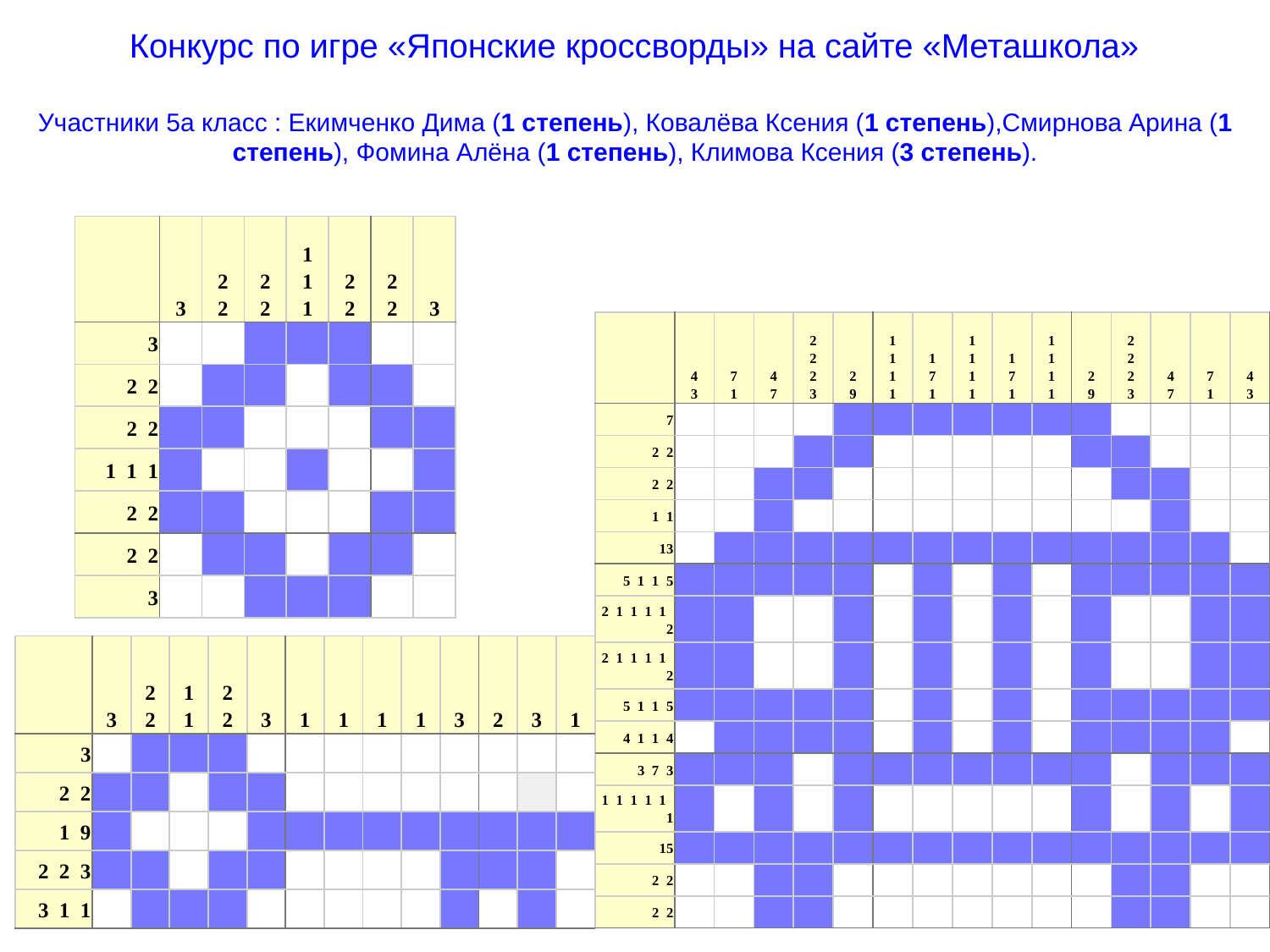

# Конкурс по игре «Японские кроссворды» на сайте «Меташкола» Участники 5а класс : Екимченко Дима (1 степень), Ковалёва Ксения (1 степень),Смирнова Арина (1 степень), Фомина Алёна (1 степень), Климова Ксения (3 степень).
|  | 3 | 2 2 | 2 2 | 1 1 1 | 2 2 | 2 2 | 3 |
| --- | --- | --- | --- | --- | --- | --- | --- |
| 3 |  |  |  |  |  |  |  |
| 2  2 |  |  |  |  |  |  |  |
| 2  2 |  |  |  |  |  |  |  |
| 1  1  1 |  |  |  |  |  |  |  |
| 2  2 |  |  |  |  |  |  |  |
| 2  2 |  |  |  |  |  |  |  |
| 3 |  |  |  |  |  |  |  |

|  | 4 3 | 7 1 | 4 7 | 2 2 2 3 | 2 9 | 1 1 1 1 | 1 7 1 | 1 1 1 1 | 1 7 1 | 1 1 1 1 | 2 9 | 2 2 2 3 | 4 7 | 7 1 | 4 3 |
| --- | --- | --- | --- | --- | --- | --- | --- | --- | --- | --- | --- | --- | --- | --- | --- |
| 7 |  |  |  |  |  |  |  |  |  |  |  |  |  |  |  |
| 2  2 |  |  |  |  |  |  |  |  |  |  |  |  |  |  |  |
| 2  2 |  |  |  |  |  |  |  |  |  |  |  |  |  |  |  |
| 1  1 |  |  |  |  |  |  |  |  |  |  |  |  |  |  |  |
| 13 |  |  |  |  |  |  |  |  |  |  |  |  |  |  |  |
| 5  1  1  5 |  |  |  |  |  |  |  |  |  |  |  |  |  |  |  |
| 2  1  1  1  1  2 |  |  |  |  |  |  |  |  |  |  |  |  |  |  |  |
| 2  1  1  1  1  2 |  |  |  |  |  |  |  |  |  |  |  |  |  |  |  |
| 5  1  1  5 |  |  |  |  |  |  |  |  |  |  |  |  |  |  |  |
| 4  1  1  4 |  |  |  |  |  |  |  |  |  |  |  |  |  |  |  |
| 3  7  3 |  |  |  |  |  |  |  |  |  |  |  |  |  |  |  |
| 1  1  1  1  1  1 |  |  |  |  |  |  |  |  |  |  |  |  |  |  |  |
| 15 |  |  |  |  |  |  |  |  |  |  |  |  |  |  |  |
| 2  2 |  |  |  |  |  |  |  |  |  |  |  |  |  |  |  |
| 2  2 |  |  |  |  |  |  |  |  |  |  |  |  |  |  |  |

|  | 3 | 2 2 | 1 1 | 2 2 | 3 | 1 | 1 | 1 | 1 | 3 | 2 | 3 | 1 |
| --- | --- | --- | --- | --- | --- | --- | --- | --- | --- | --- | --- | --- | --- |
| 3 |  |  |  |  |  |  |  |  |  |  |  |  |  |
| 2  2 |  |  |  |  |  |  |  |  |  |  |  |  |  |
| 1  9 |  |  |  |  |  |  |  |  |  |  |  |  |  |
| 2  2  3 |  |  |  |  |  |  |  |  |  |  |  |  |  |
| 3  1  1 |  |  |  |  |  |  |  |  |  |  |  |  |  |